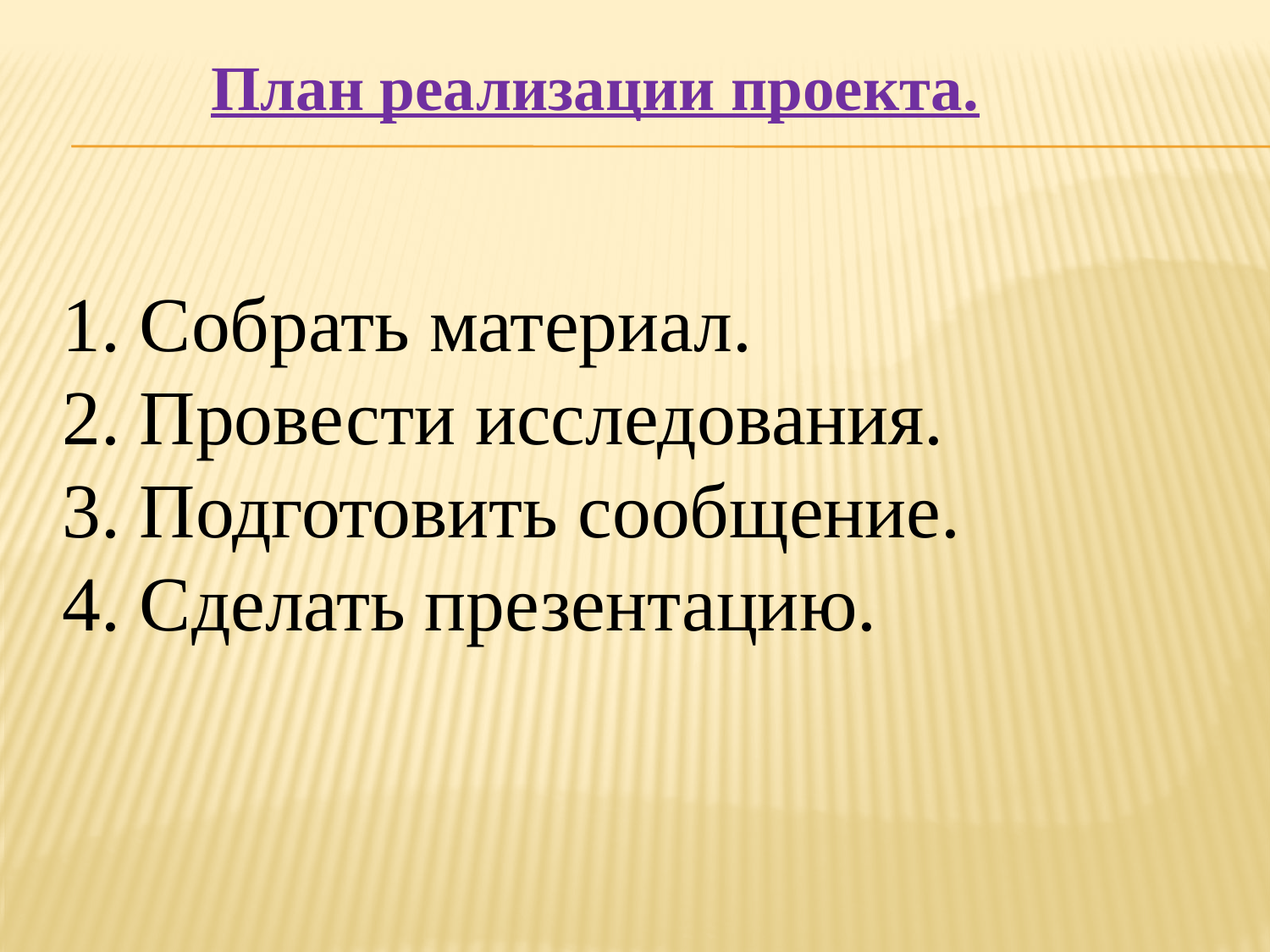

План реализации проекта.

1. Собрать материал.
2. Провести исследования.
3. Подготовить сообщение.
4. Сделать презентацию.